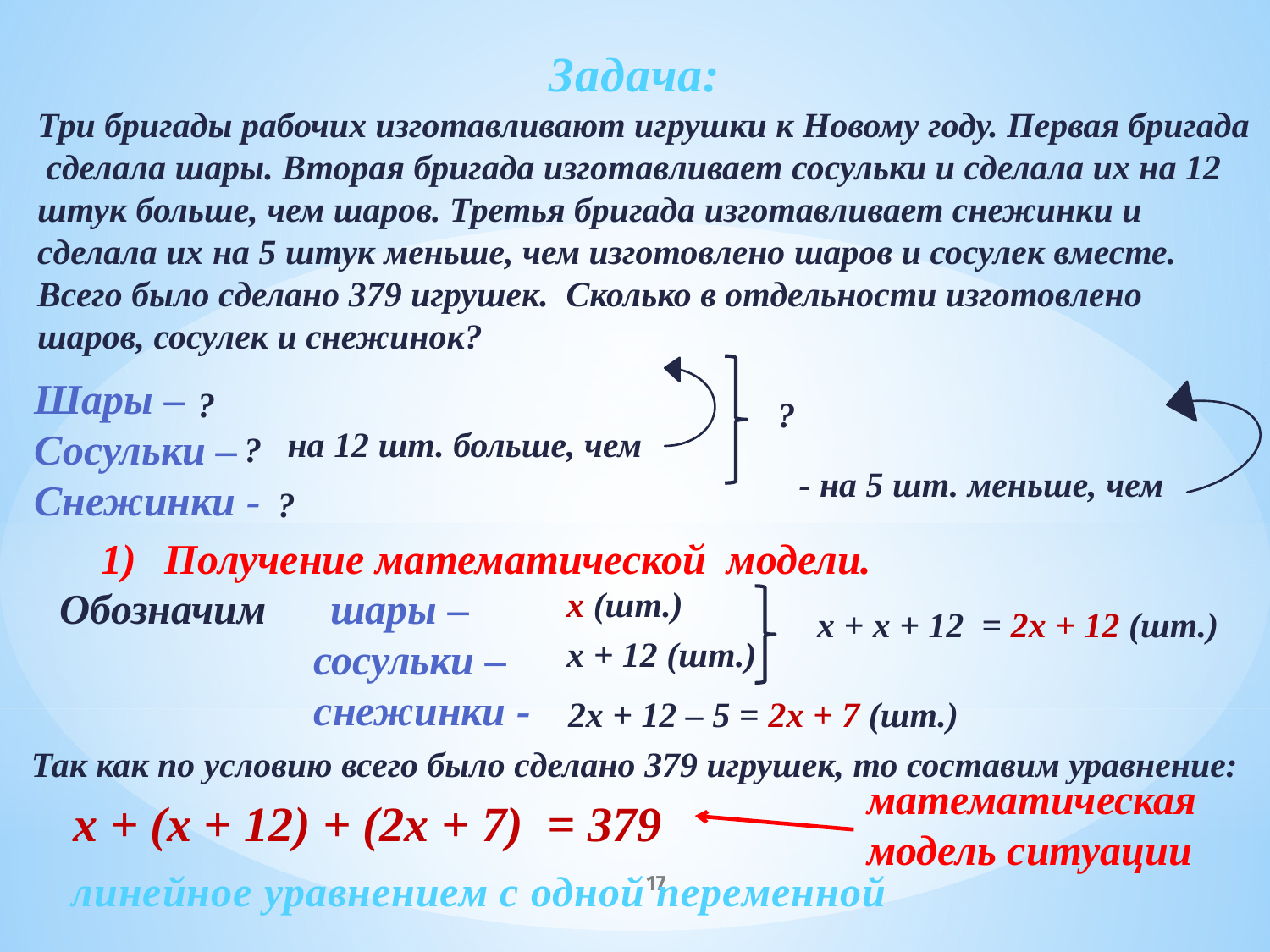

Задача:
Три бригады рабочих изготавливают игрушки к Новому году. Первая бригада
 сделала шары. Вторая бригада изготавливает сосульки и сделала их на 12 штук больше, чем шаров. Третья бригада изготавливает снежинки и сделала их на 5 штук меньше, чем изготовлено шаров и сосулек вместе. Всего было сделано 379 игрушек.  Сколько в отдельности изготовлено шаров, сосулек и снежинок?

Шары –
Сосульки –
Снежинки -

?
?
 на 12 шт. больше, чем
?
- на 5 шт. меньше, чем
?
Получение математической  модели.
Обозначим      шары –
		сосульки –
		снежинки -
 х (шт.)

 х + х + 12  = 2х + 12 (шт.)
 х + 12 (шт.)
2х + 12 – 5 = 2х + 7 (шт.)
Так как по условию всего было сделано 379 игрушек, то составим уравнение:
 математическая
 модель ситуации
 х + (х + 12) + (2х + 7)  = 379
17
линейное уравнением с одной переменной